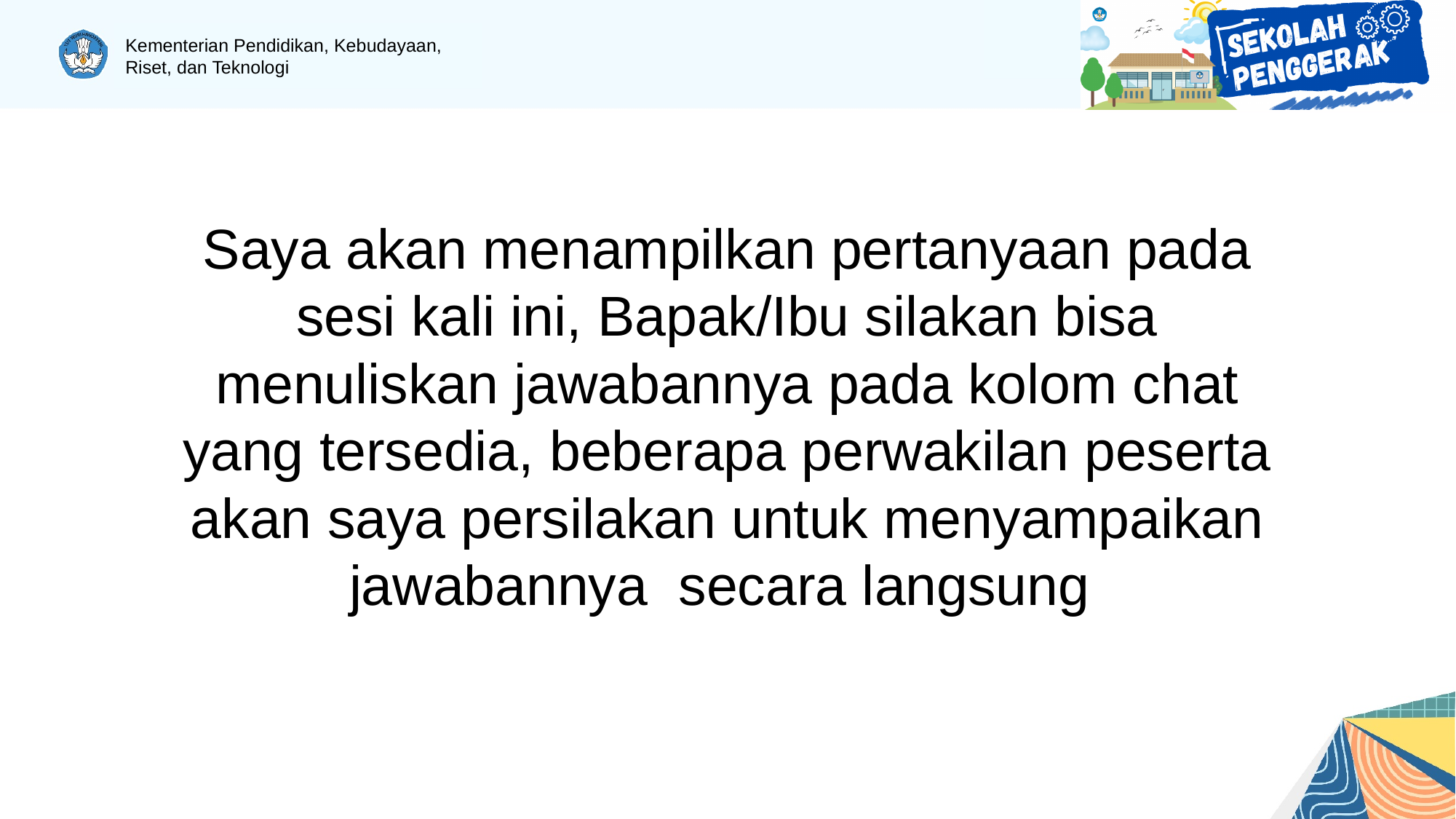

Saya akan menampilkan pertanyaan pada sesi kali ini, Bapak/Ibu silakan bisa menuliskan jawabannya pada kolom chat yang tersedia, beberapa perwakilan peserta akan saya persilakan untuk menyampaikan jawabannya  secara langsung